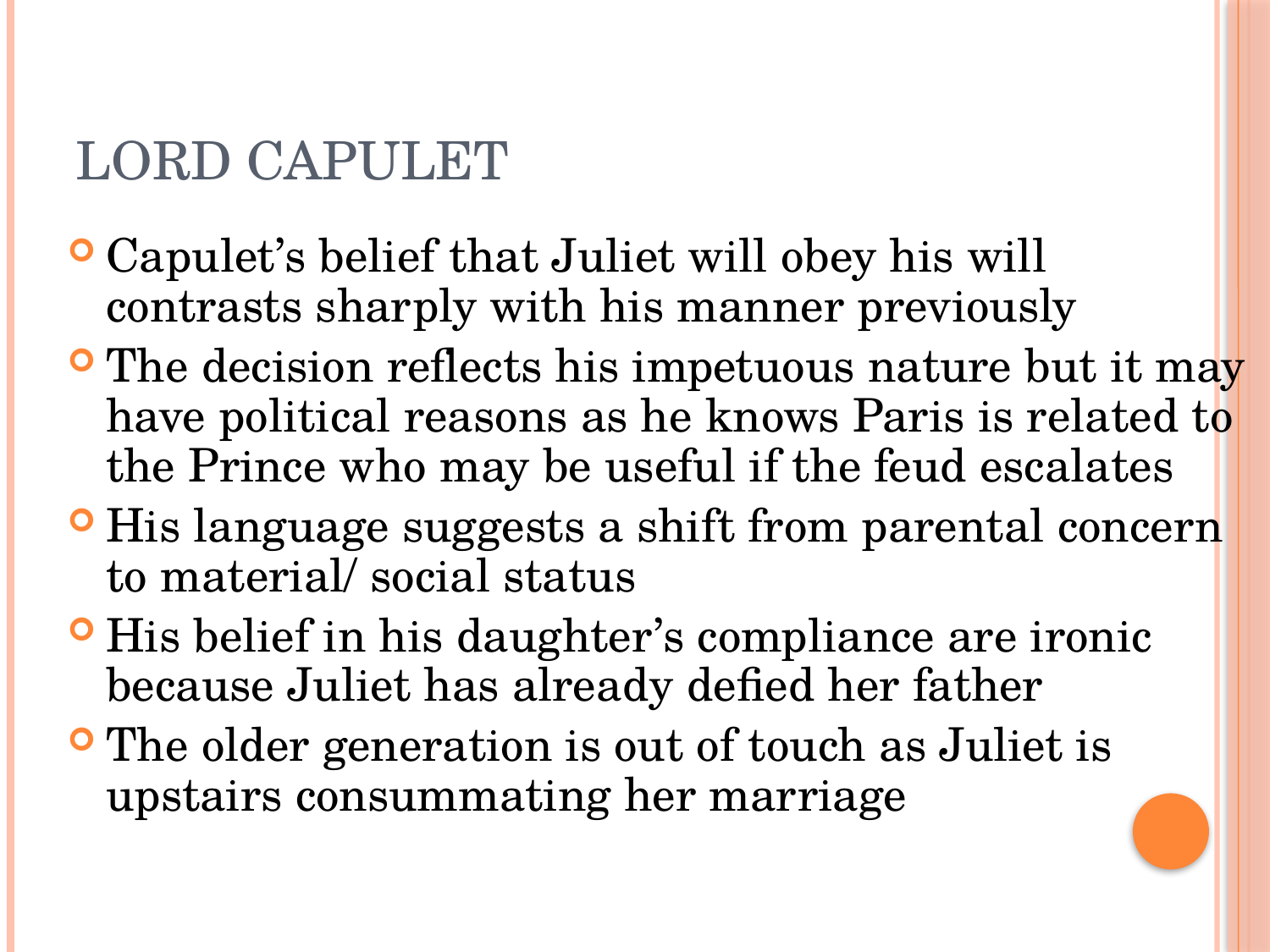

# Lord Capulet
Capulet’s belief that Juliet will obey his will contrasts sharply with his manner previously
The decision reflects his impetuous nature but it may have political reasons as he knows Paris is related to the Prince who may be useful if the feud escalates
His language suggests a shift from parental concern to material/ social status
His belief in his daughter’s compliance are ironic because Juliet has already defied her father
The older generation is out of touch as Juliet is upstairs consummating her marriage